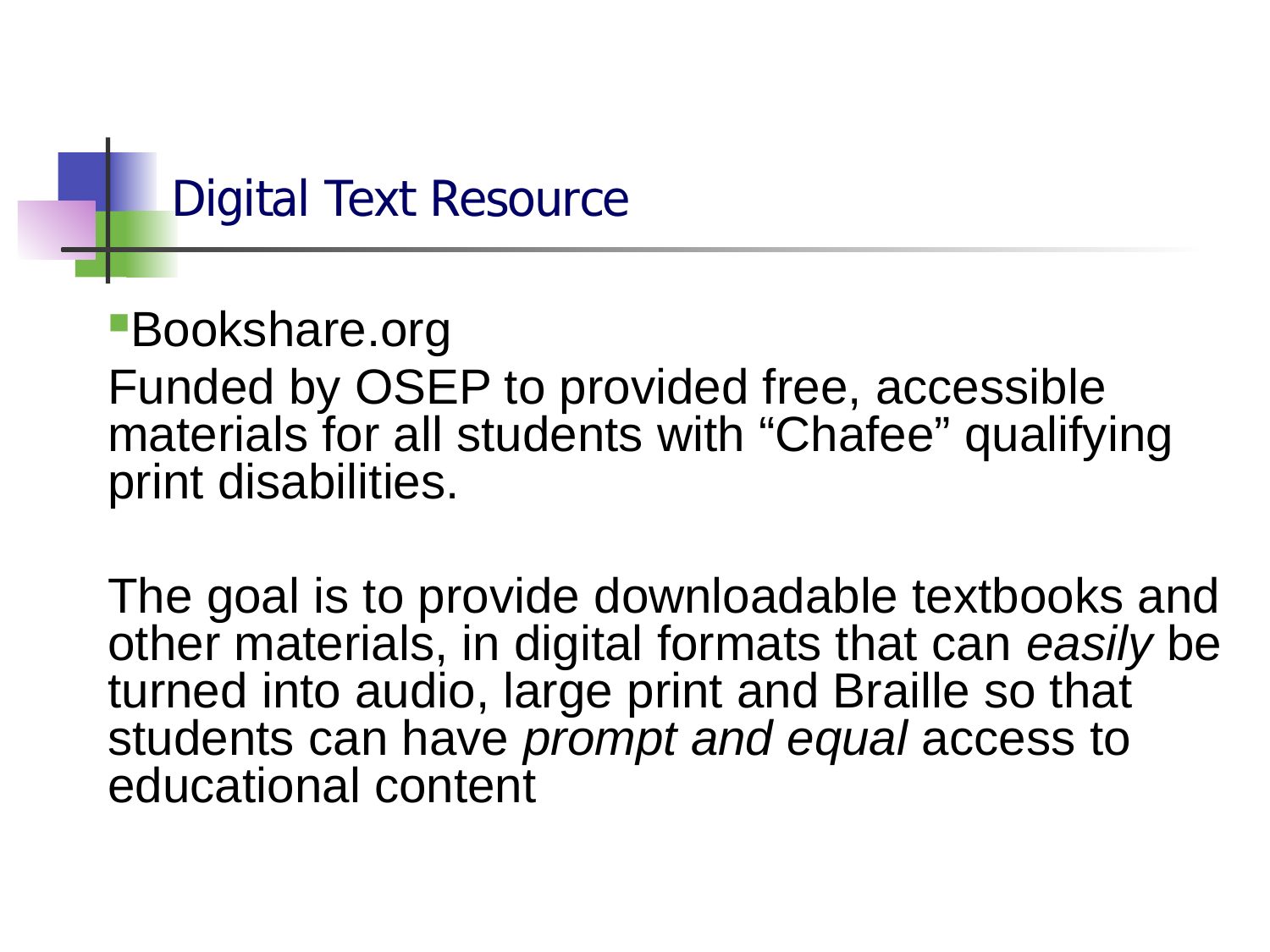

# Digital Text Resource
Bookshare.org
Funded by OSEP to provided free, accessible materials for all students with “Chafee” qualifying print disabilities.

The goal is to provide downloadable textbooks and other materials, in digital formats that can easily be turned into audio, large print and Braille so that students can have prompt and equal access to educational content